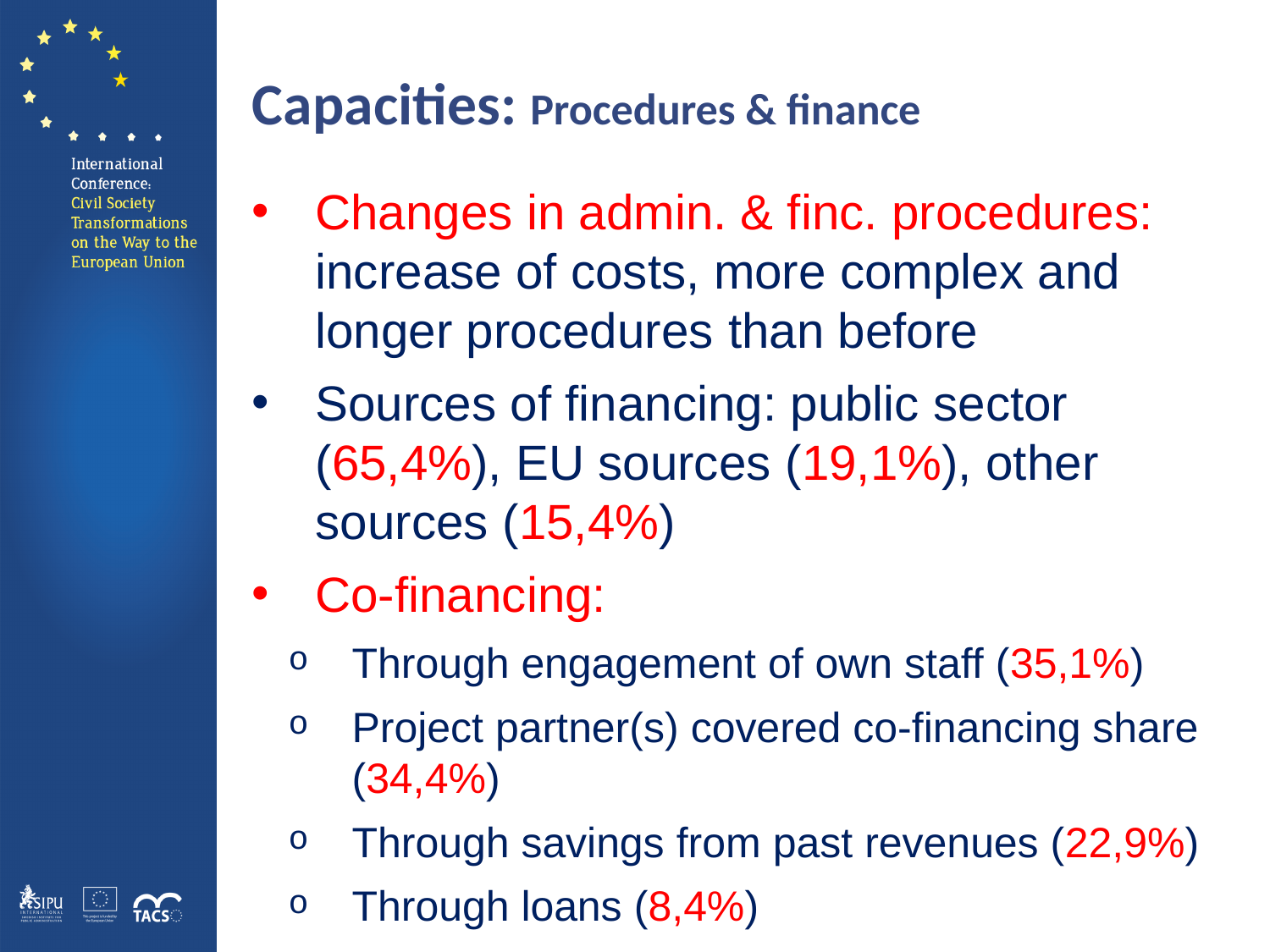

# Capacities: Procedures & finance
Changes in admin. & finc. procedures: increase of costs, more complex and longer procedures than before
Sources of financing: public sector (65,4%), EU sources (19,1%), other sources (15,4%)
Co-financing:
Through engagement of own staff (35,1%)
Project partner(s) covered co-financing share (34,4%)
Through savings from past revenues (22,9%)
Through loans (8,4%)
9